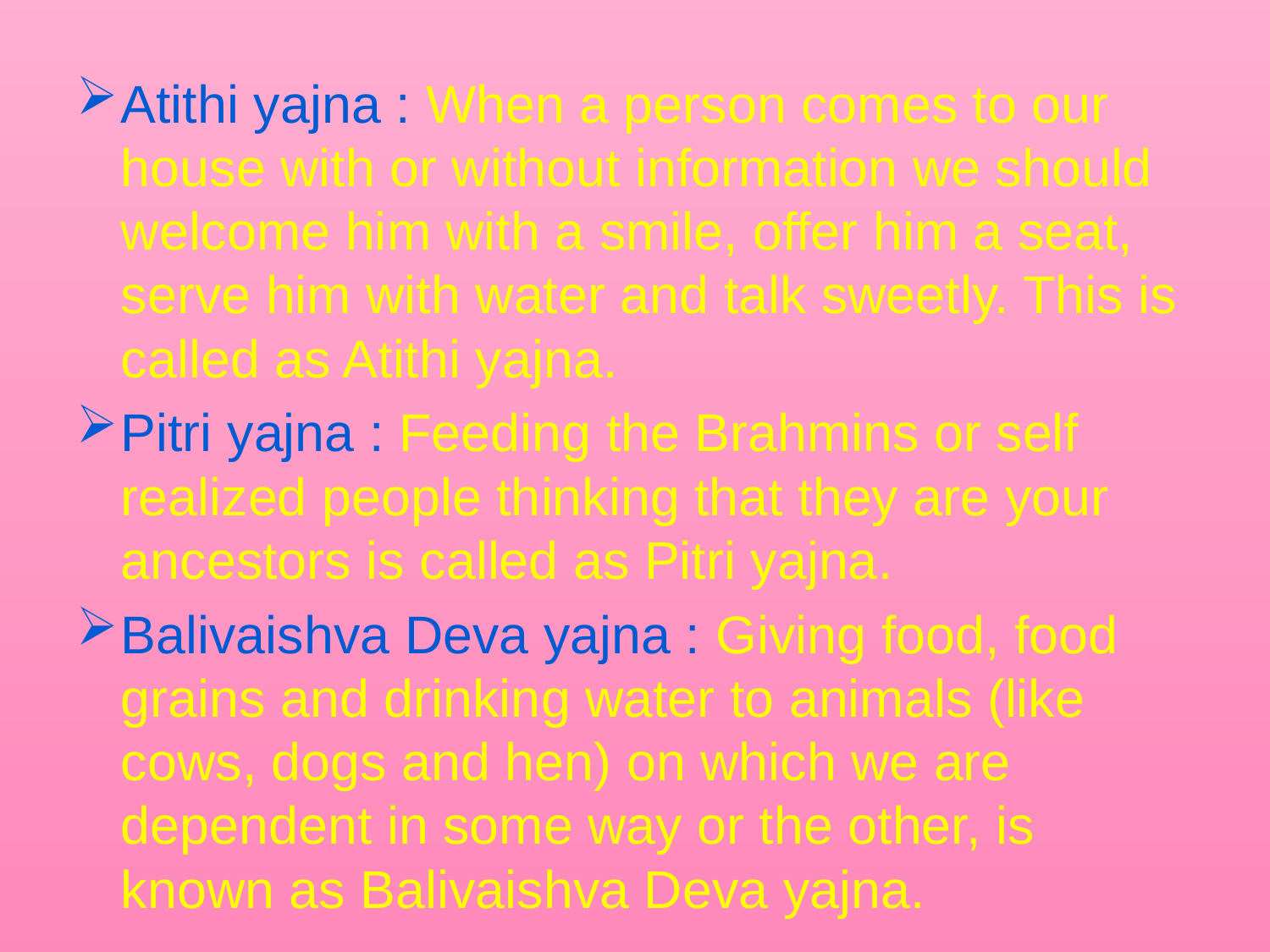

Atithi yajna : When a person comes to our house with or without information we should welcome him with a smile, offer him a seat, serve him with water and talk sweetly. This is called as Atithi yajna.
Pitri yajna : Feeding the Brahmins or self realized people thinking that they are your ancestors is called as Pitri yajna.
Balivaishva Deva yajna : Giving food, food grains and drinking water to animals (like cows, dogs and hen) on which we are dependent in some way or the other, is known as Balivaishva Deva yajna.